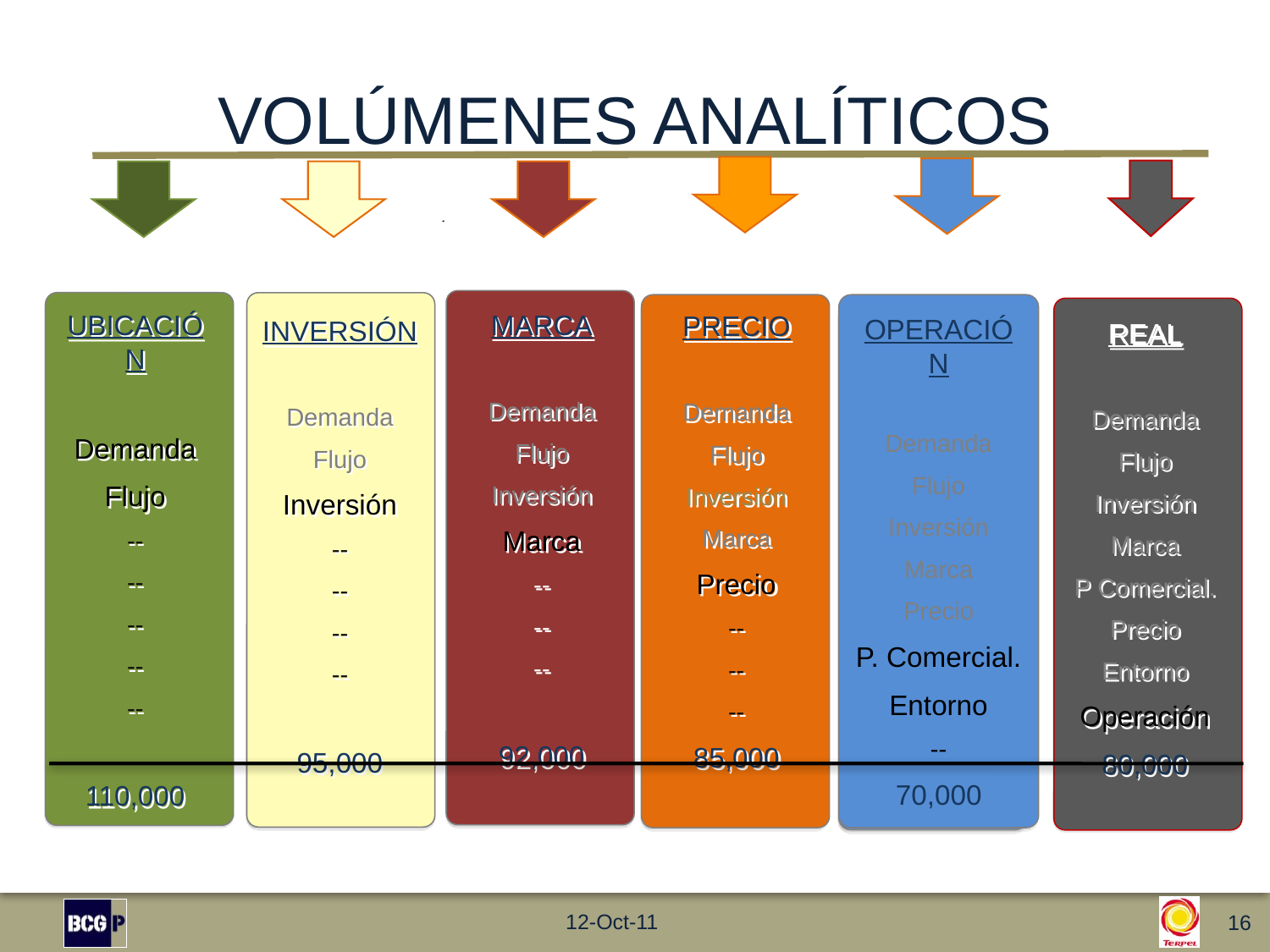

# Volúmenes Analíticos

Operación

Demanda
Flujo
Inversión
Marca
Precio
P. Comercial.
Entorno
--
70,000

Ubicación

Demanda
Flujo
--
--
--
--
--

110,000
Marca

Demanda
Flujo
Inversión
Marca
--
--
--

92,000
Precio

Demanda
Flujo
Inversión
Marca
Precio
--
--
--
85,000
Inversión

Demanda
Flujo
Inversión
--
--
--
--

95,000
Real

Demanda
Flujo
Inversión
Marca
P Comercial.
Precio
Entorno
Operación
80,000

12-Oct-11
16